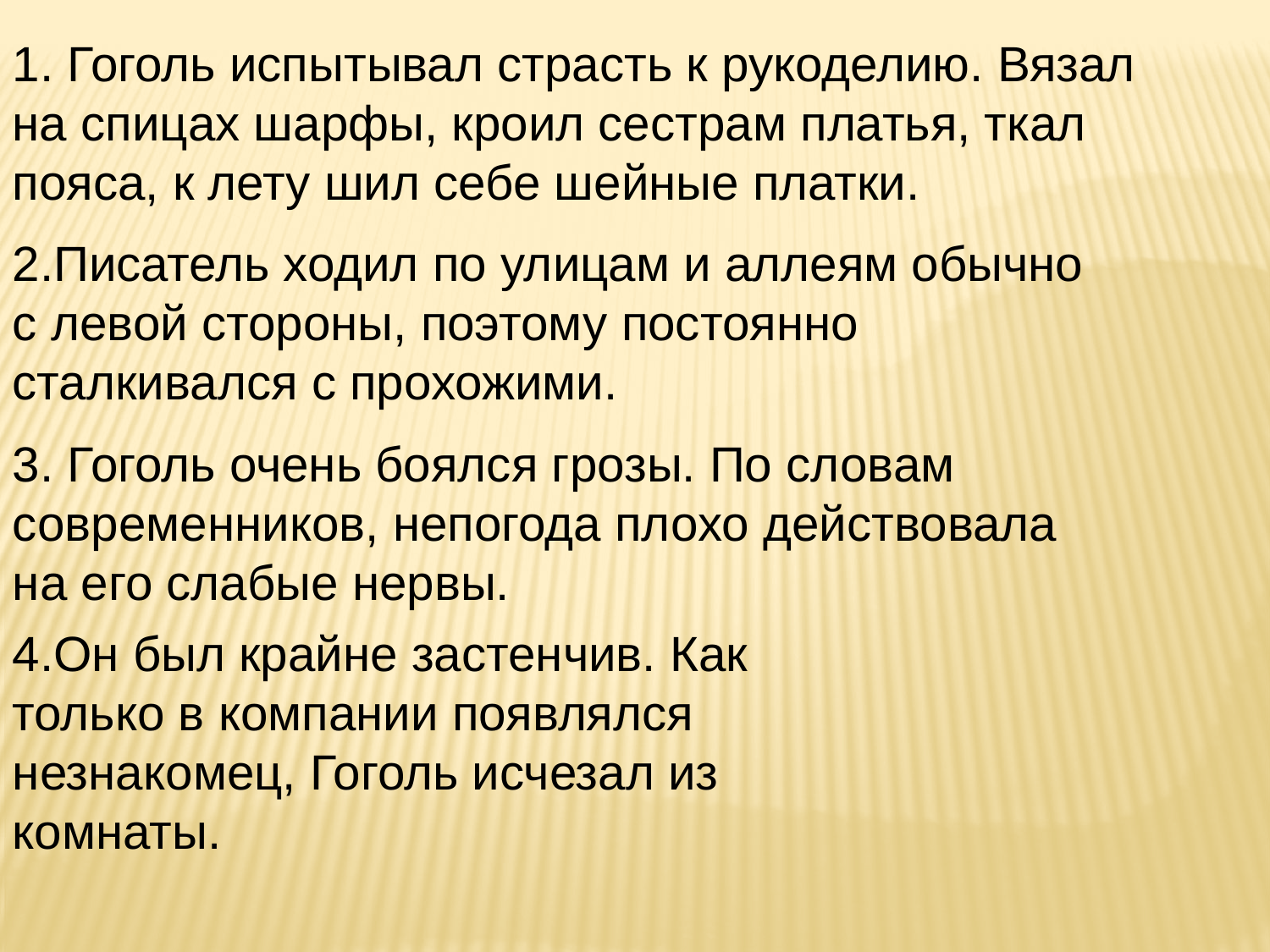

1. Гоголь испытывал страсть к рукоделию. Вязал на спицах шарфы, кроил сестрам платья, ткал пояса, к лету шил себе шейные платки.
2.Писатель ходил по улицам и аллеям обычно с левой стороны, поэтому постоянно сталкивался с прохожими.

3. Гоголь очень боялся грозы. По словам современников, непогода плохо действовала на его слабые нервы.
4.Он был крайне застенчив. Как только в компании появлялся незнакомец, Гоголь исчезал из комнаты.